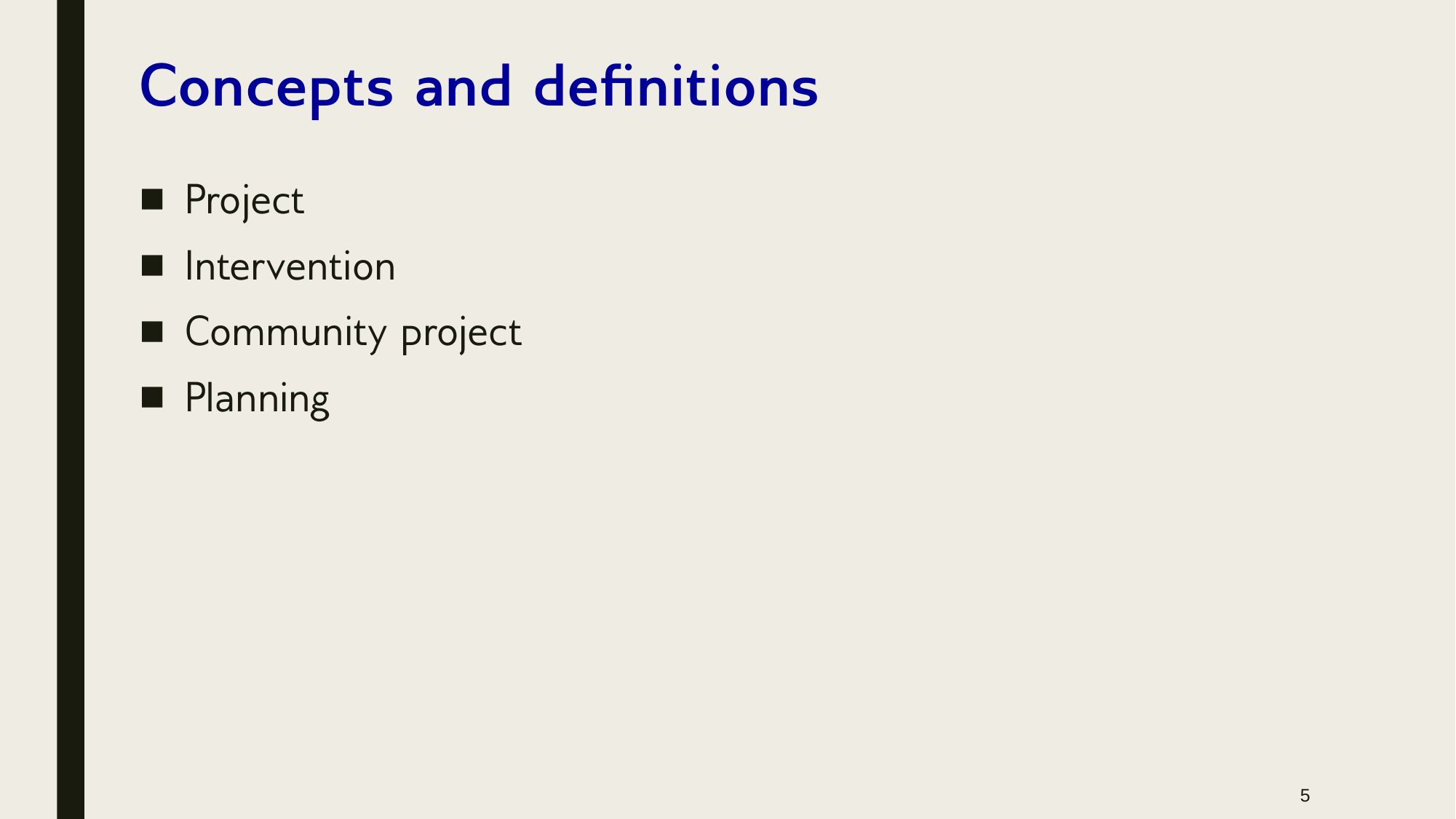

Concepts and definitions
Project
Intervention
Community project
Planning
5